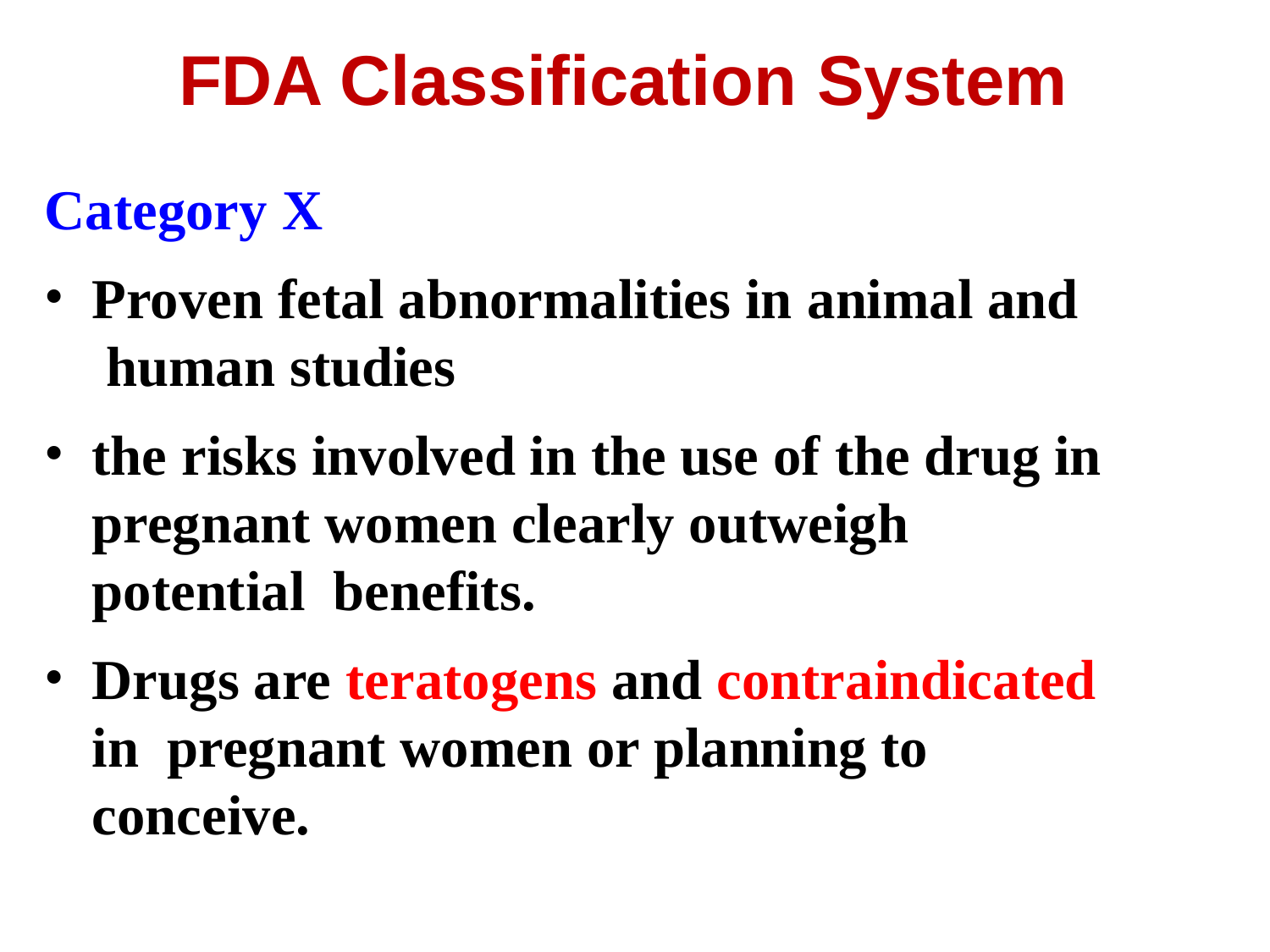

# FDA Classification System
Category X
Proven fetal abnormalities in animal and  human studies
the risks involved in the use of the drug in  pregnant women clearly outweigh potential  benefits.
Drugs are teratogens and contraindicated in  pregnant women or planning to conceive.